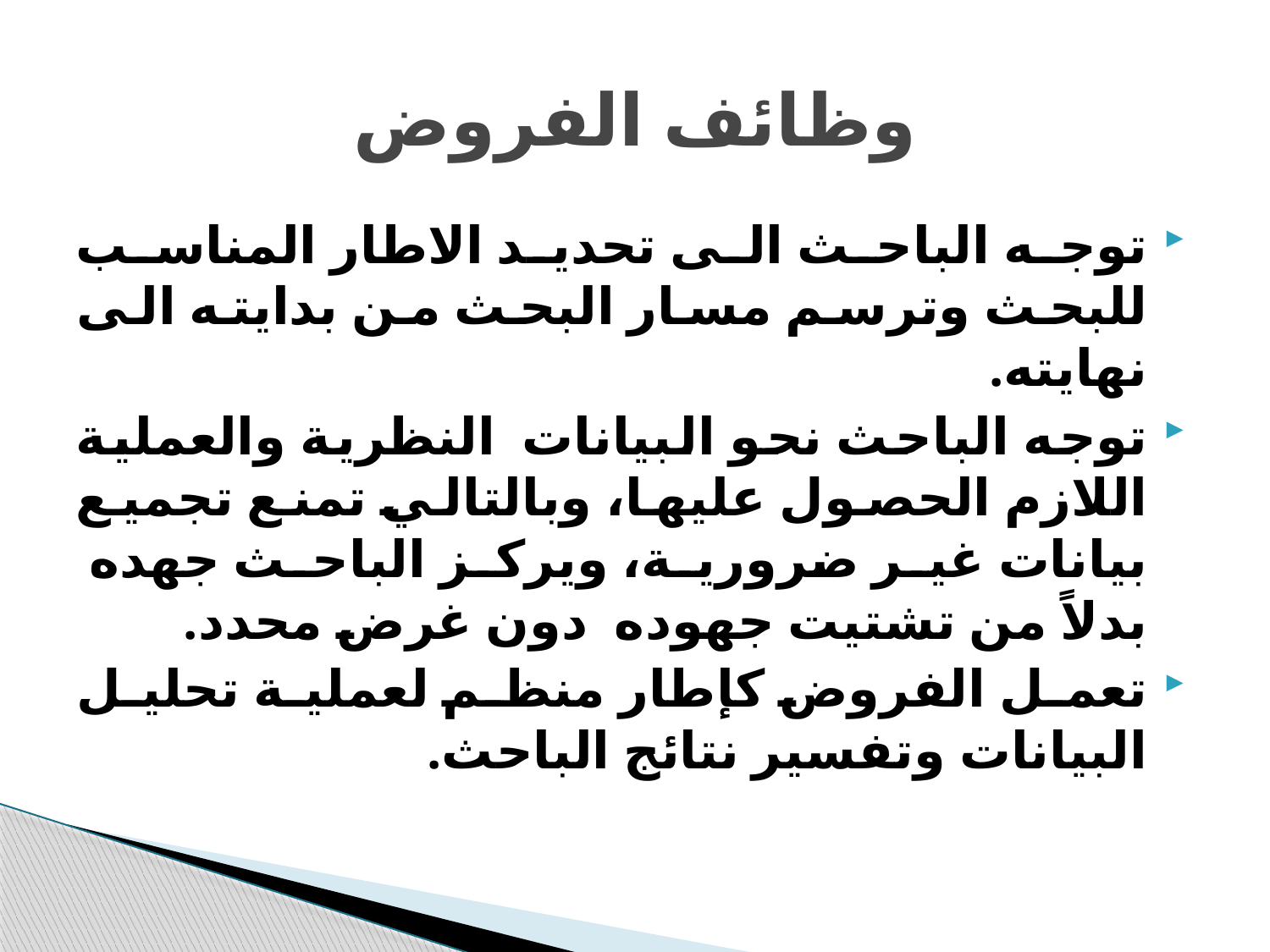

# وظائف الفروض
توجه الباحث الى تحديد الاطار المناسب للبحث وترسم مسار البحث من بدايته الى نهايته.
توجه الباحث نحو البيانات  النظرية والعملية اللازم الحصول عليها، وبالتالي تمنع تجميع بيانات غير ضرورية، ويركز الباحث جهده  بدلاً من تشتيت جهوده  دون غرض محدد.
تعمل الفروض كإطار منظم لعملية تحليل البيانات وتفسير نتائج الباحث.